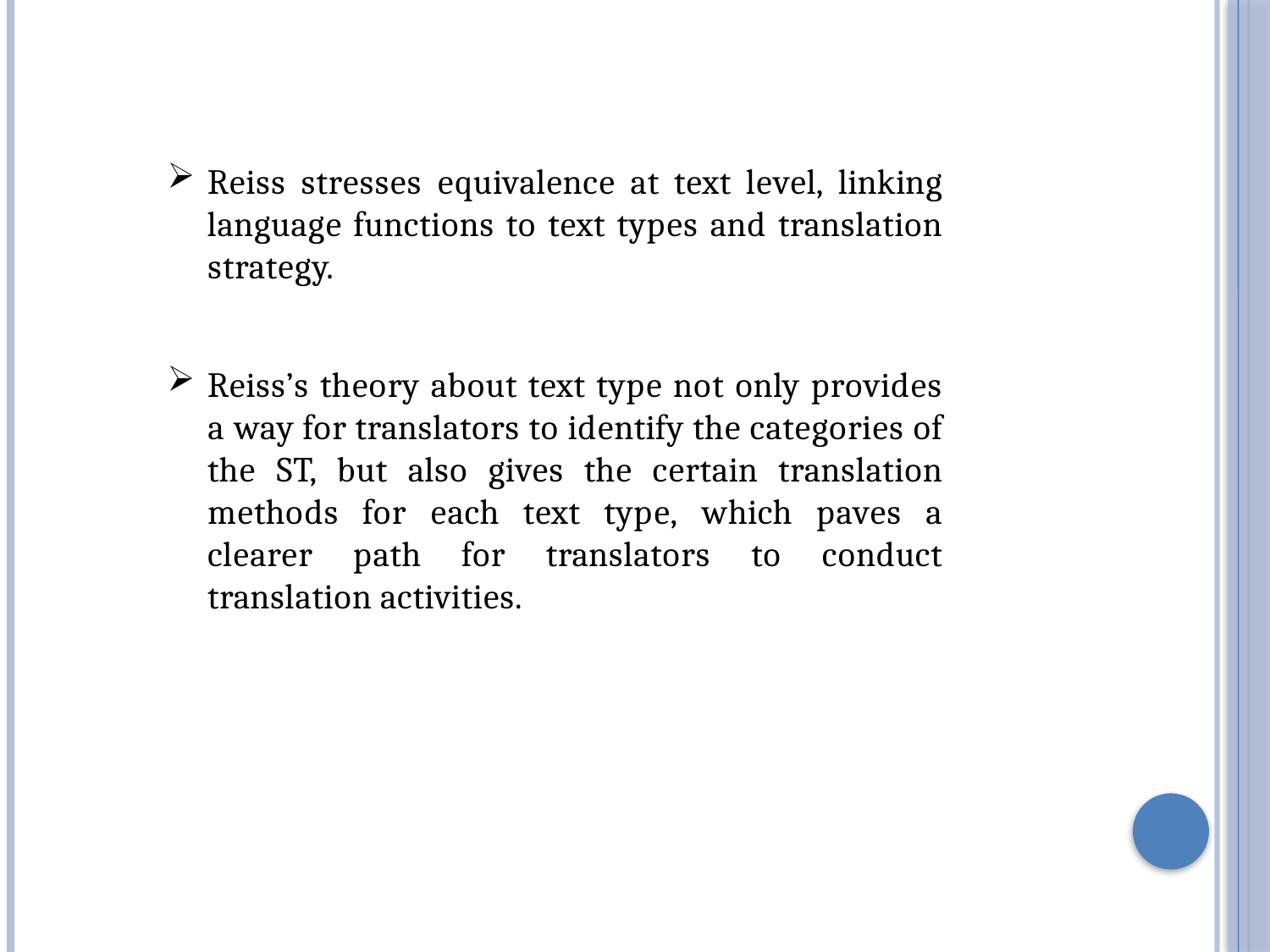

Reiss stresses equivalence at text level, linking language functions to text types and translation strategy.

Reiss’s theory about text type not only provides a way for translators to identify the categories of the ST, but also gives the certain translation methods for each text type, which paves a clearer path for translators to conduct translation activities.